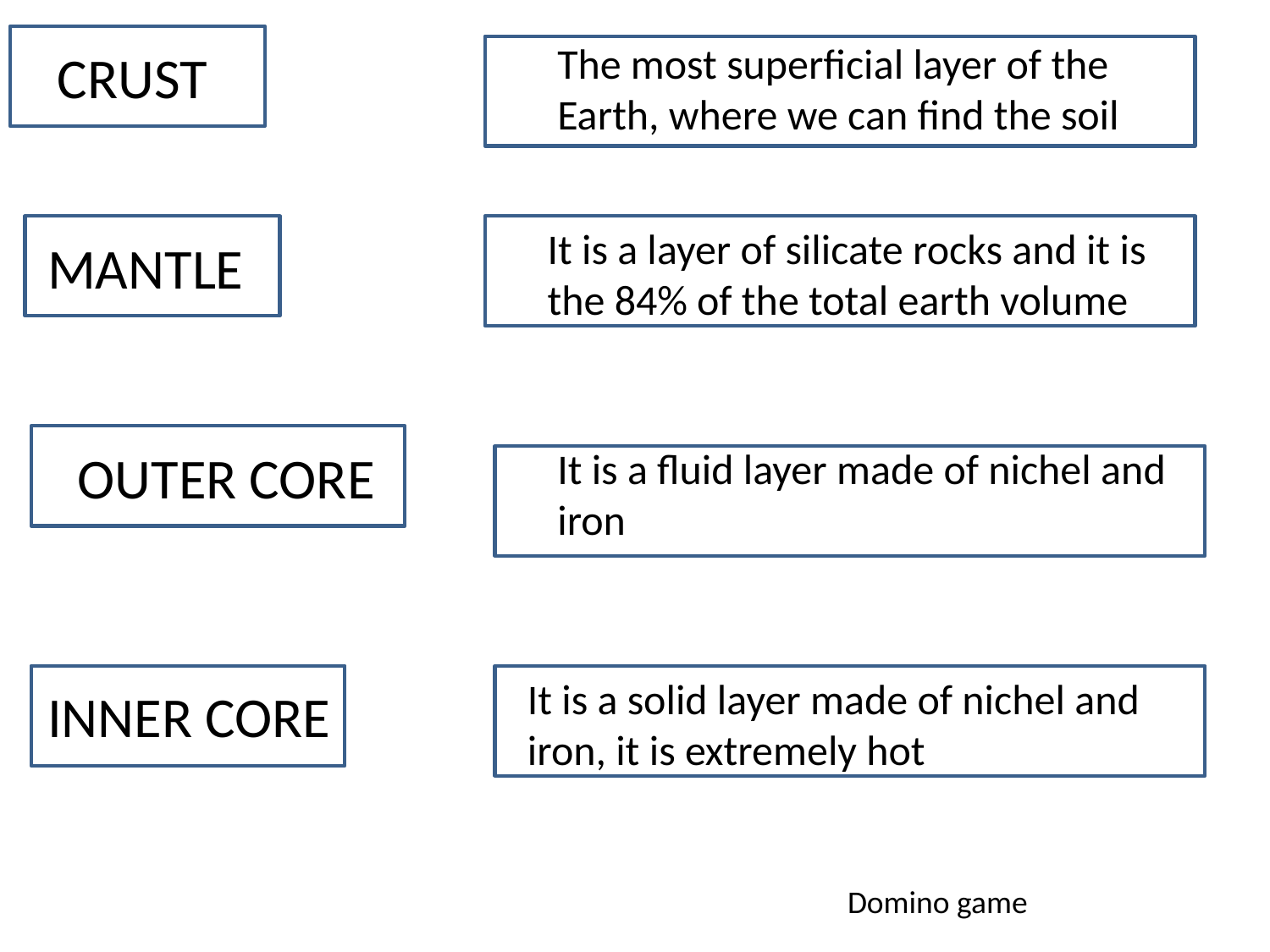

The most superficial layer of the Earth, where we can find the soil
CRUST

It is a layer of silicate rocks and it is the 84% of the total earth volume
MANTLE

OUTER CORE
It is a fluid layer made of nichel and iron

It is a solid layer made of nichel and iron, it is extremely hot
INNER CORE
Domino game